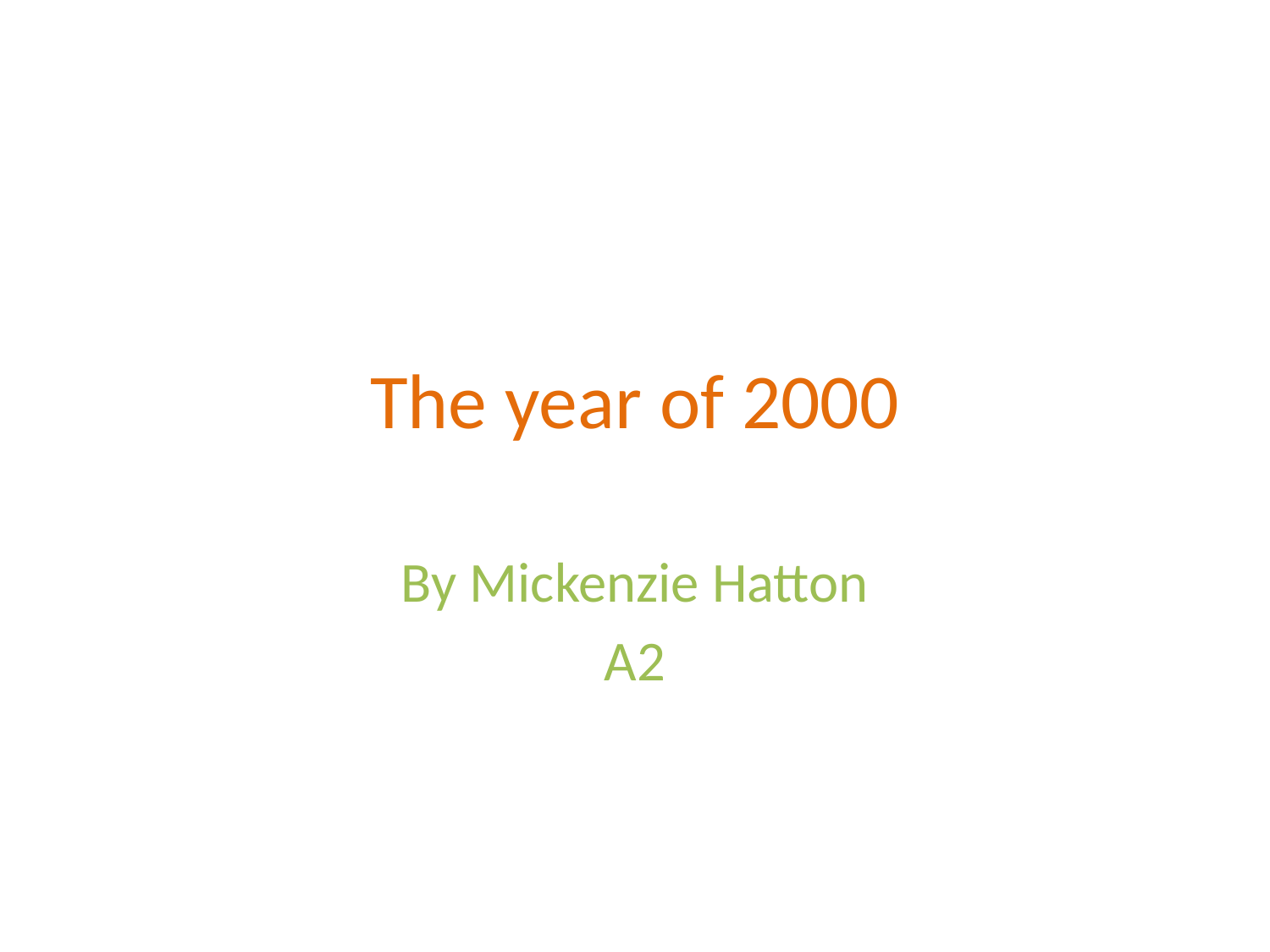

# The year of 2000
By Mickenzie Hatton
A2